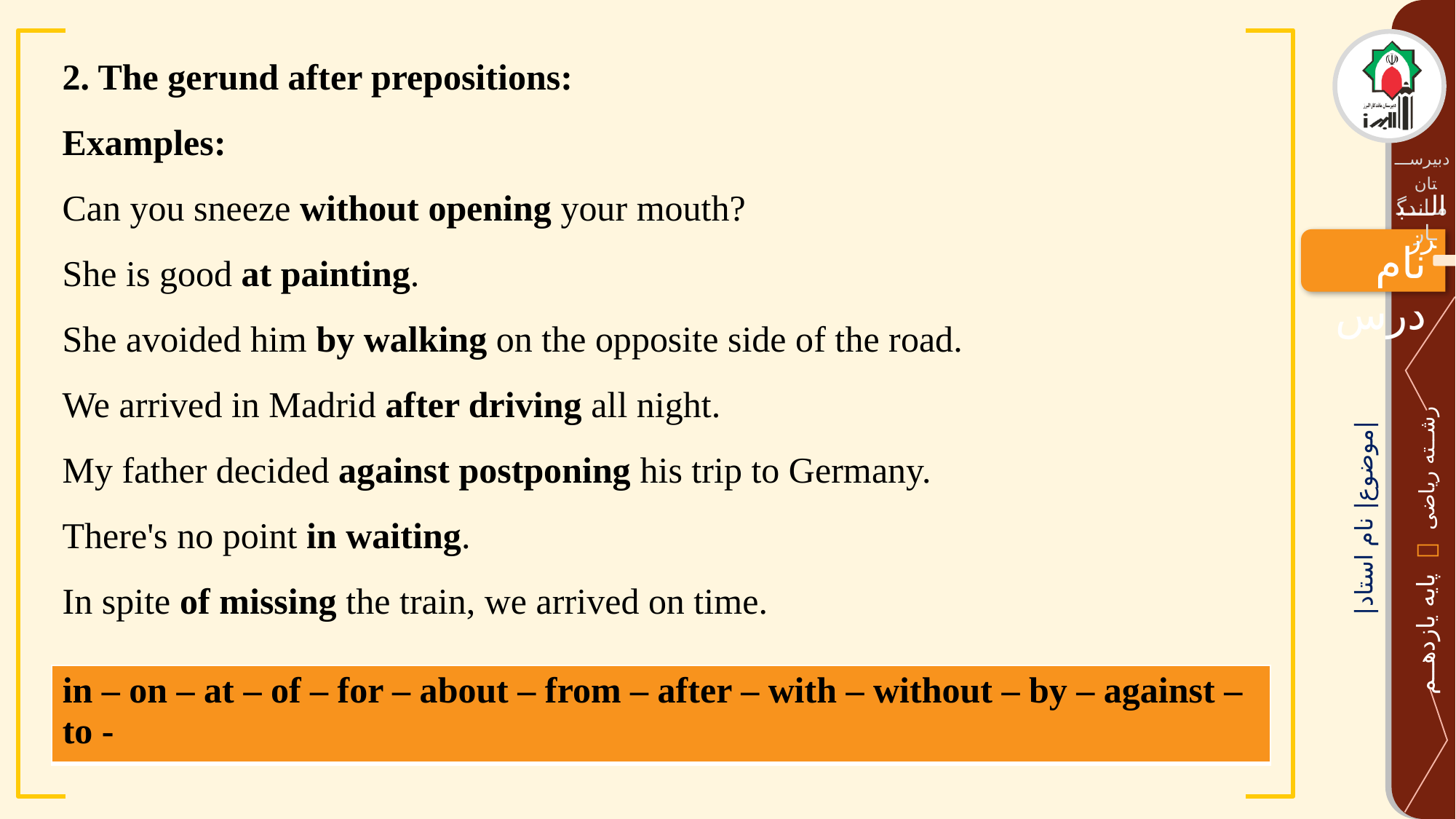

2. The gerund after prepositions:
Examples:
Can you sneeze without opening your mouth?
She is good at painting.
She avoided him by walking on the opposite side of the road.
We arrived in Madrid after driving all night.
My father decided against postponing his trip to Germany.
There's no point in waiting.
In spite of missing the train, we arrived on time.
| in – on – at – of – for – about – from – after – with – without – by – against – to - |
| --- |